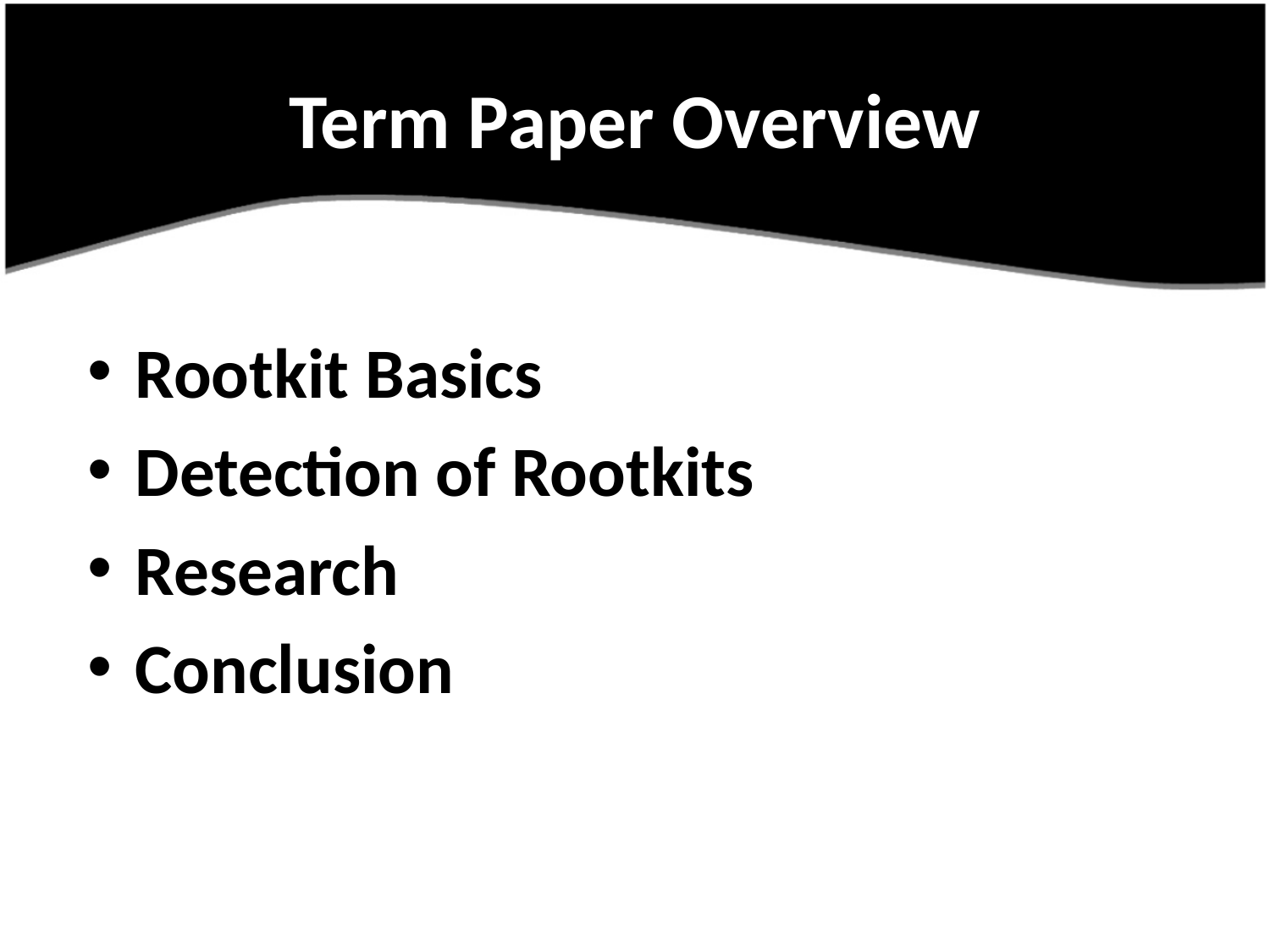

# Term Paper Overview
Rootkit Basics
Detection of Rootkits
Research
Conclusion